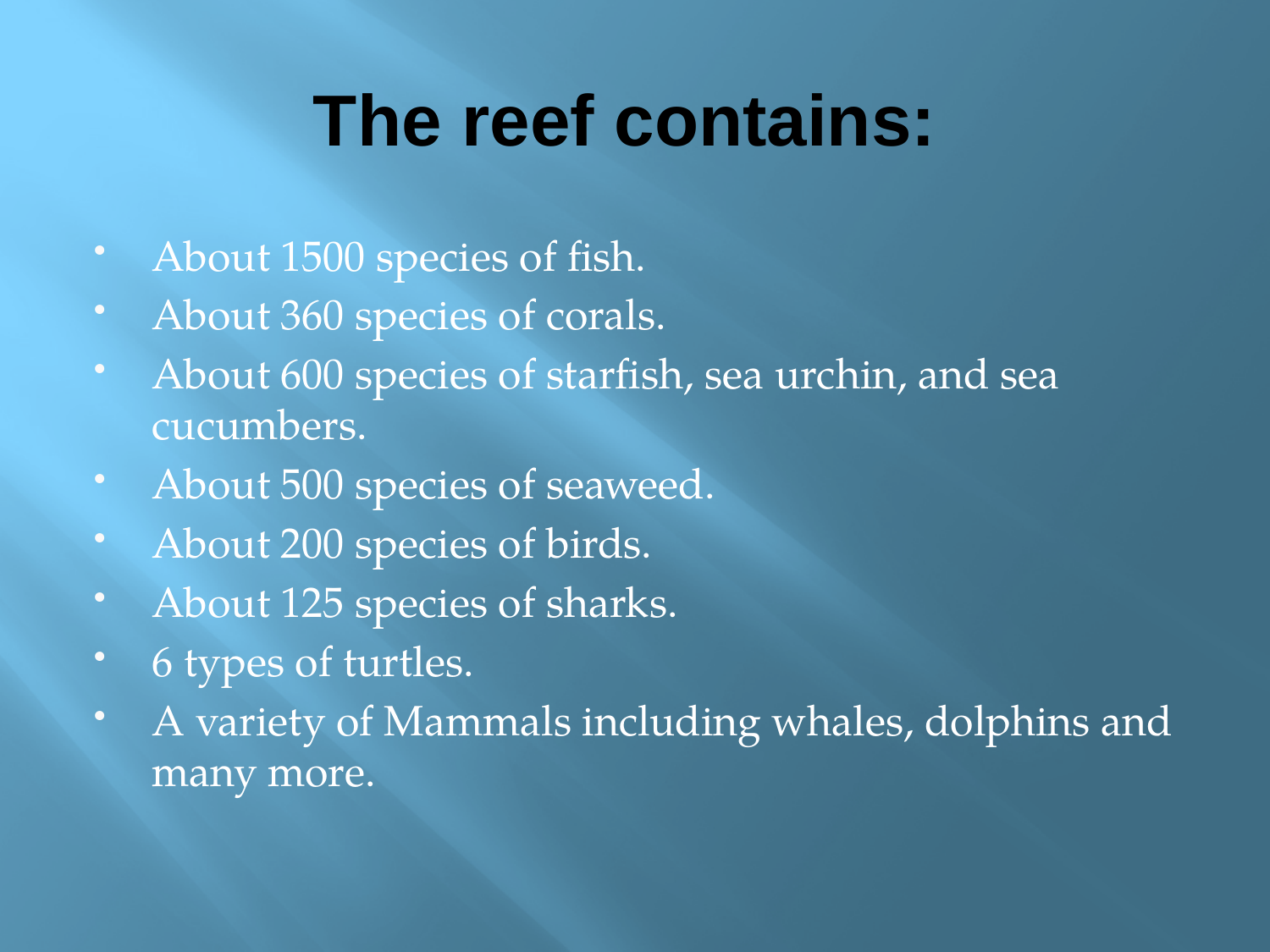

# The reef contains:
About 1500 species of fish.
About 360 species of corals.
About 600 species of starfish, sea urchin, and sea cucumbers.
About 500 species of seaweed.
About 200 species of birds.
About 125 species of sharks.
6 types of turtles.
A variety of Mammals including whales, dolphins and many more.